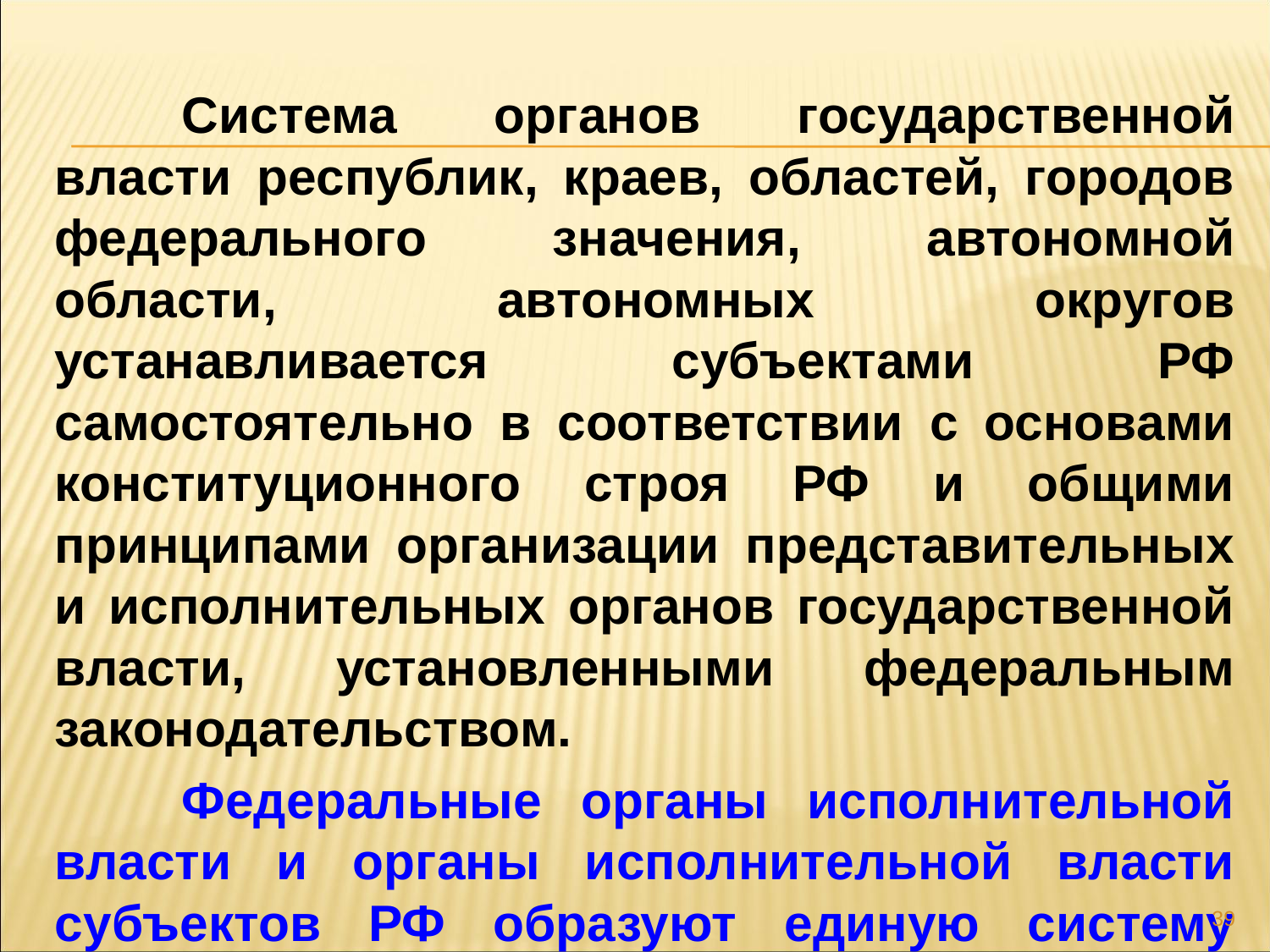

Система органов государственной власти республик, краев, областей, городов федерального значения, автономной области, автономных округов устанавливается субъектами РФ самостоятельно в соответствии с основами конституционного строя РФ и общими принципами организации представительных и исполнительных органов государственной власти, установленными федеральным законодательством.
	Федеральные органы исполнительной власти и органы исполнительной власти субъектов РФ образуют единую систему исполнительной власти в РФ.
39